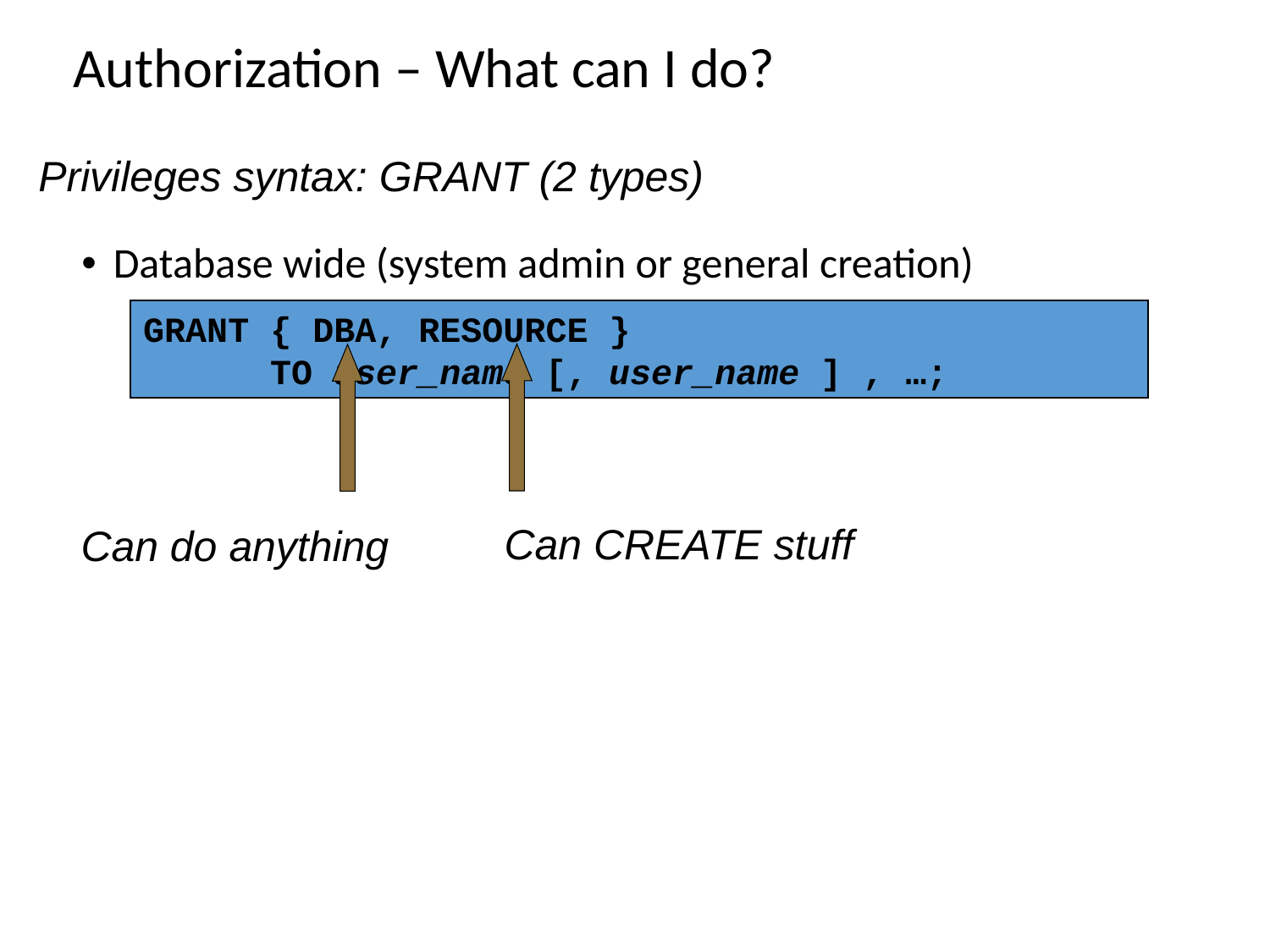

# Authorization – What can I do?
Privileges syntax: GRANT (2 types)
Database wide (system admin or general creation)
GRANT { DBA, RESOURCE }
      TO user_name [, user_name ] , …;

Can CREATE stuff
Can do anything